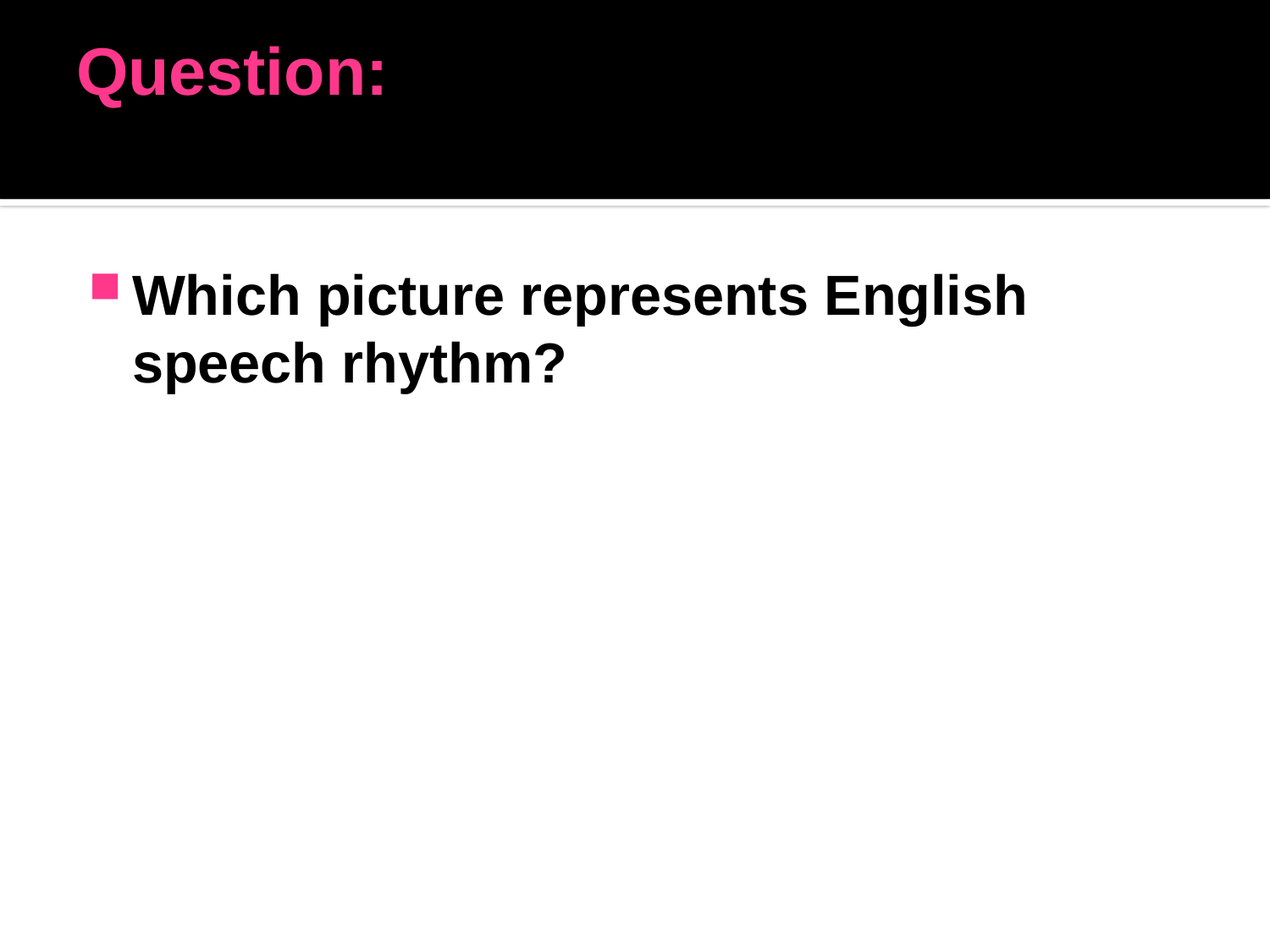

# Question:
Which picture represents English speech rhythm?